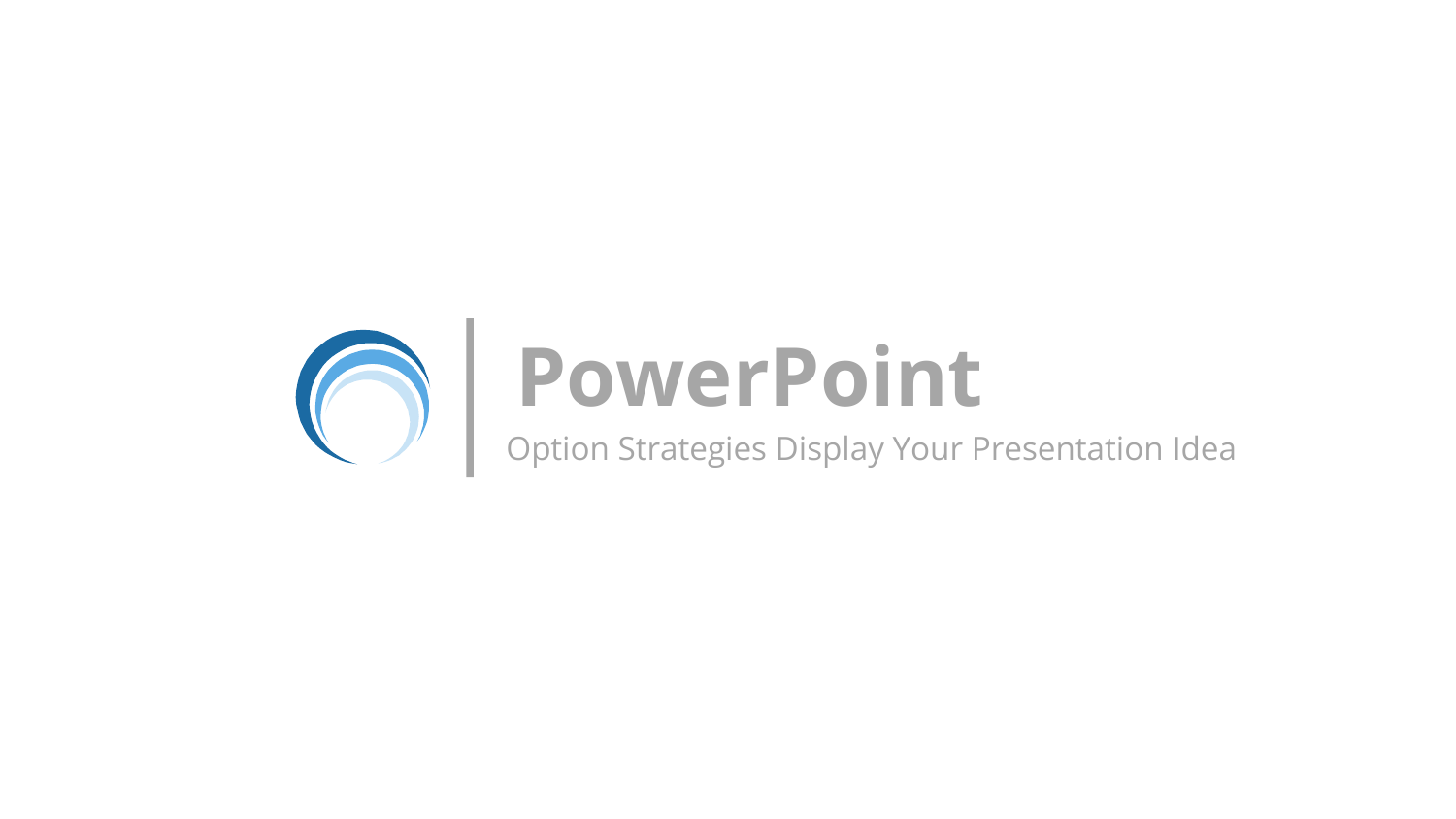

PowerPoint

Option Strategies Display Your Presentation Idea